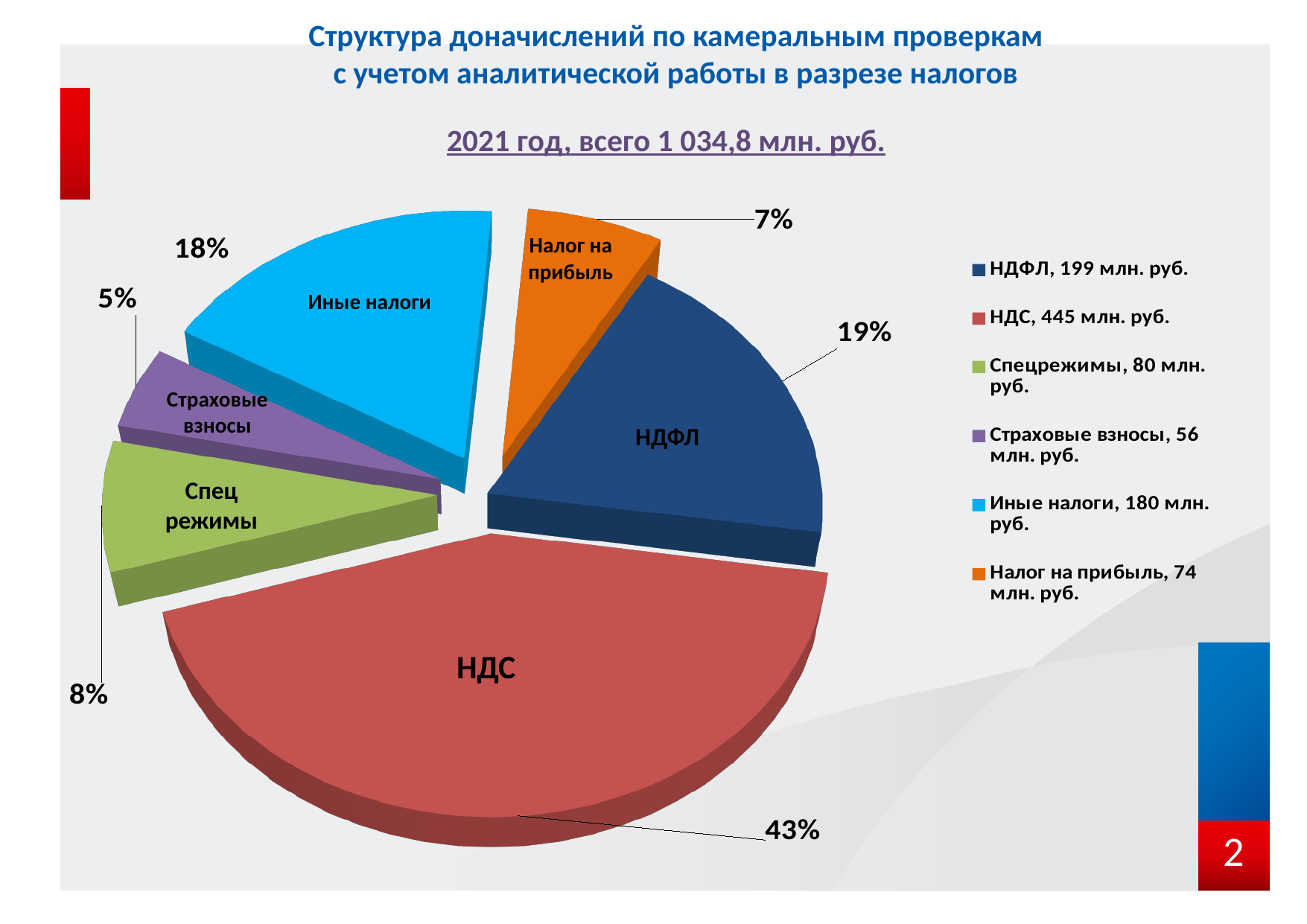

# Структура доначислений по камеральным проверкам с учетом аналитической работы в разрезе налогов
2021 год, всего 1 034,8 млн. руб.

[unsupported chart]

Налог на прибыль
Иные налоги
Страховые взносы
НДФЛ
Спец режимы

НДС
2